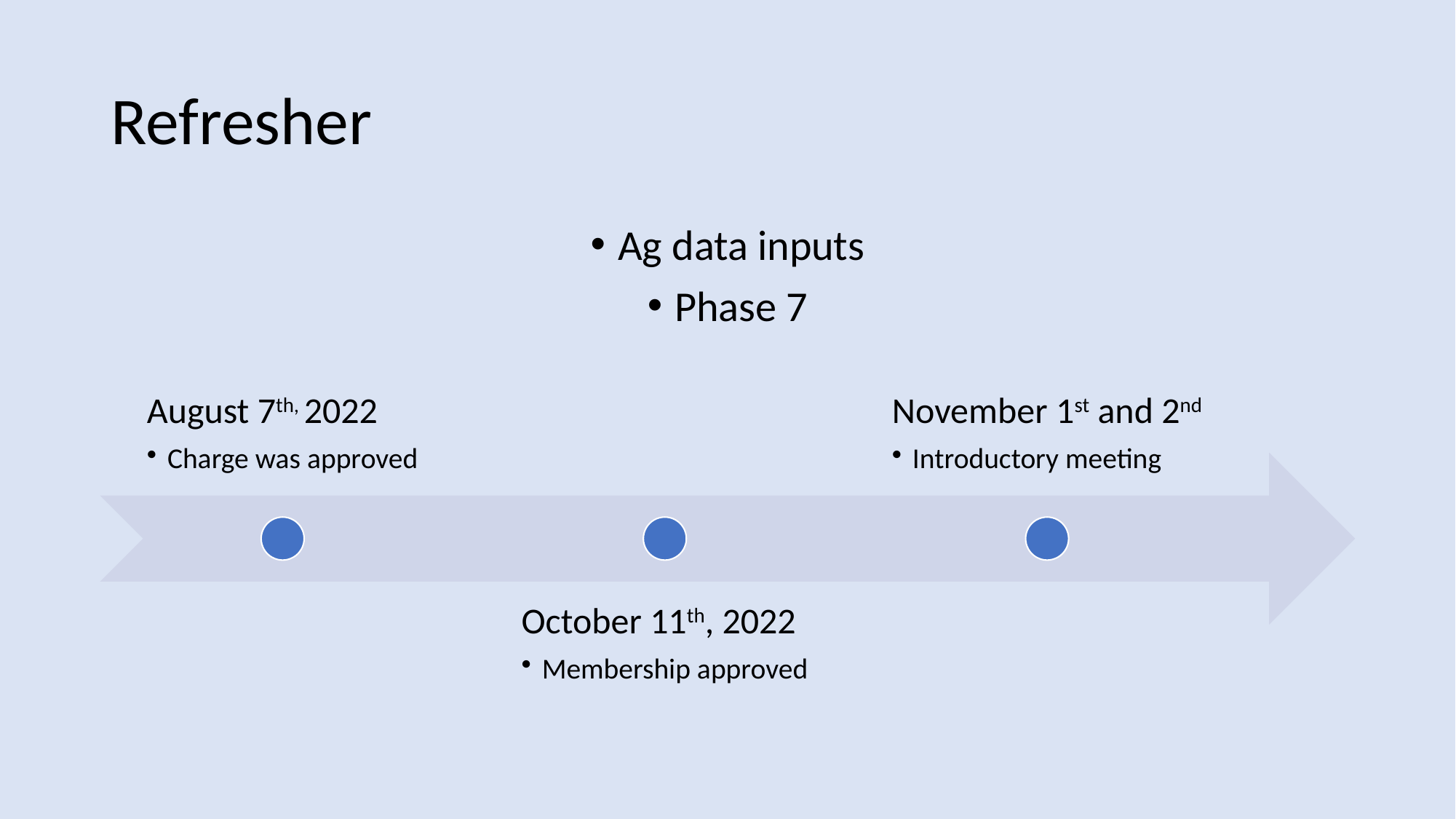

# Refresher
Ag data inputs
Phase 7
August 7th, 2022
Charge was approved
October 11th, 2022
Membership approved
November 1st and 2nd
Introductory meeting